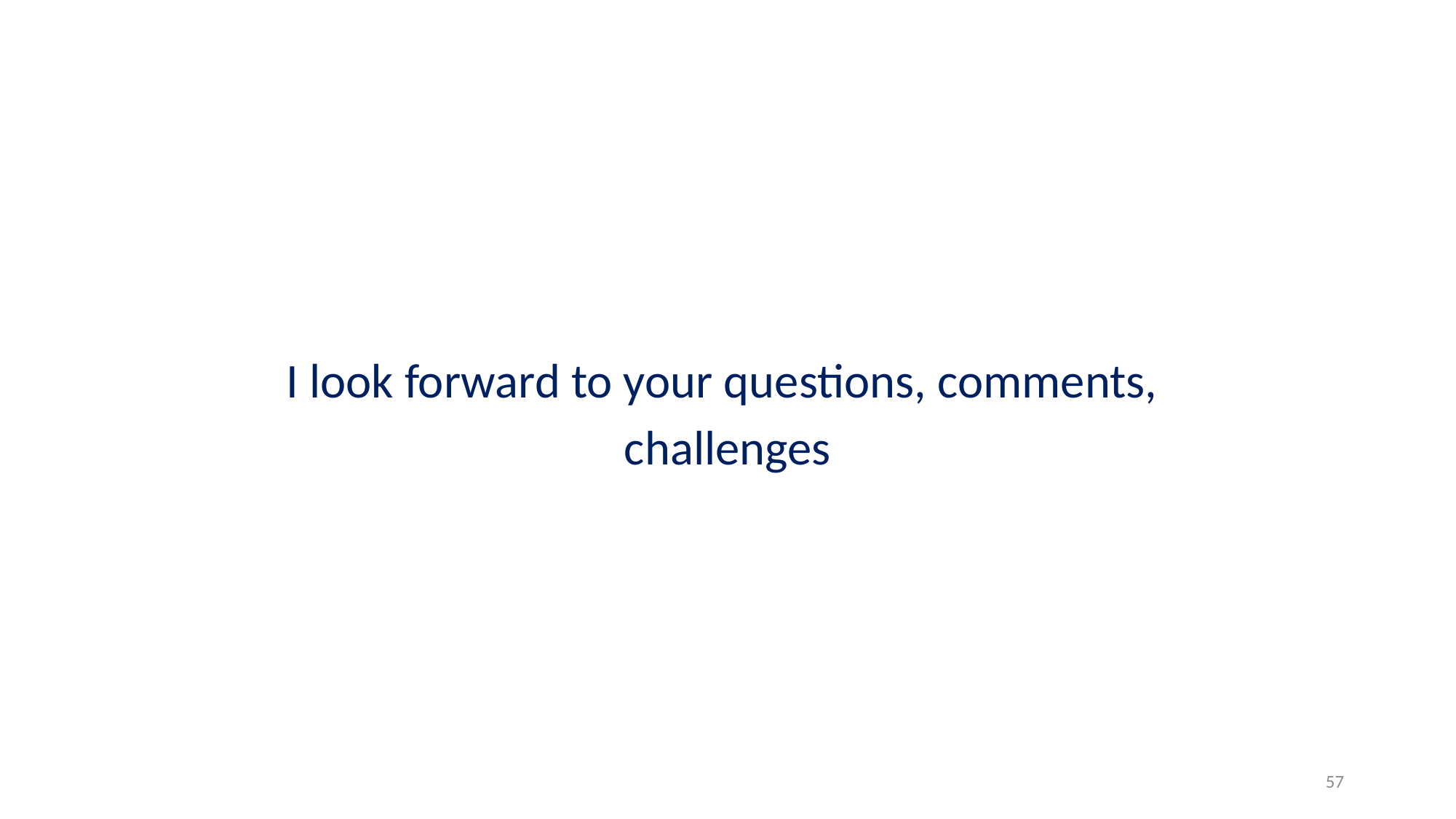

I look forward to your questions, comments,
challenges

57